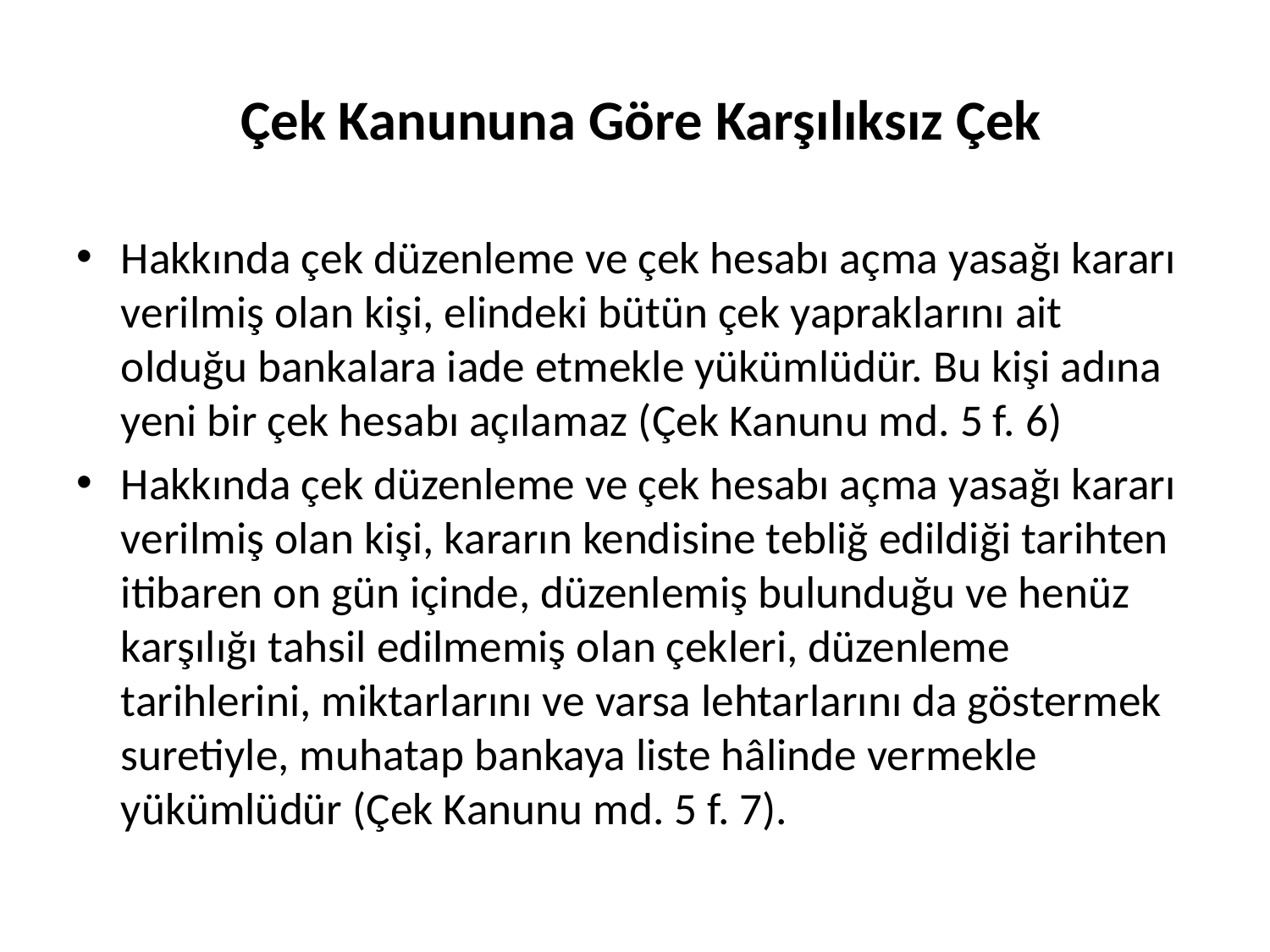

# Çek Kanununa Göre Karşılıksız Çek
Hakkında çek düzenleme ve çek hesabı açma yasağı kararı verilmiş olan kişi, elindeki bütün çek yapraklarını ait olduğu bankalara iade etmekle yükümlüdür. Bu kişi adına yeni bir çek hesabı açılamaz (Çek Kanunu md. 5 f. 6)
Hakkında çek düzenleme ve çek hesabı açma yasağı kararı verilmiş olan kişi, kararın kendisine tebliğ edildiği tarihten itibaren on gün içinde, düzenlemiş bulunduğu ve henüz karşılığı tahsil edilmemiş olan çekleri, düzenleme tarihlerini, miktarlarını ve varsa lehtarlarını da göstermek suretiyle, muhatap bankaya liste hâlinde vermekle yükümlüdür (Çek Kanunu md. 5 f. 7).